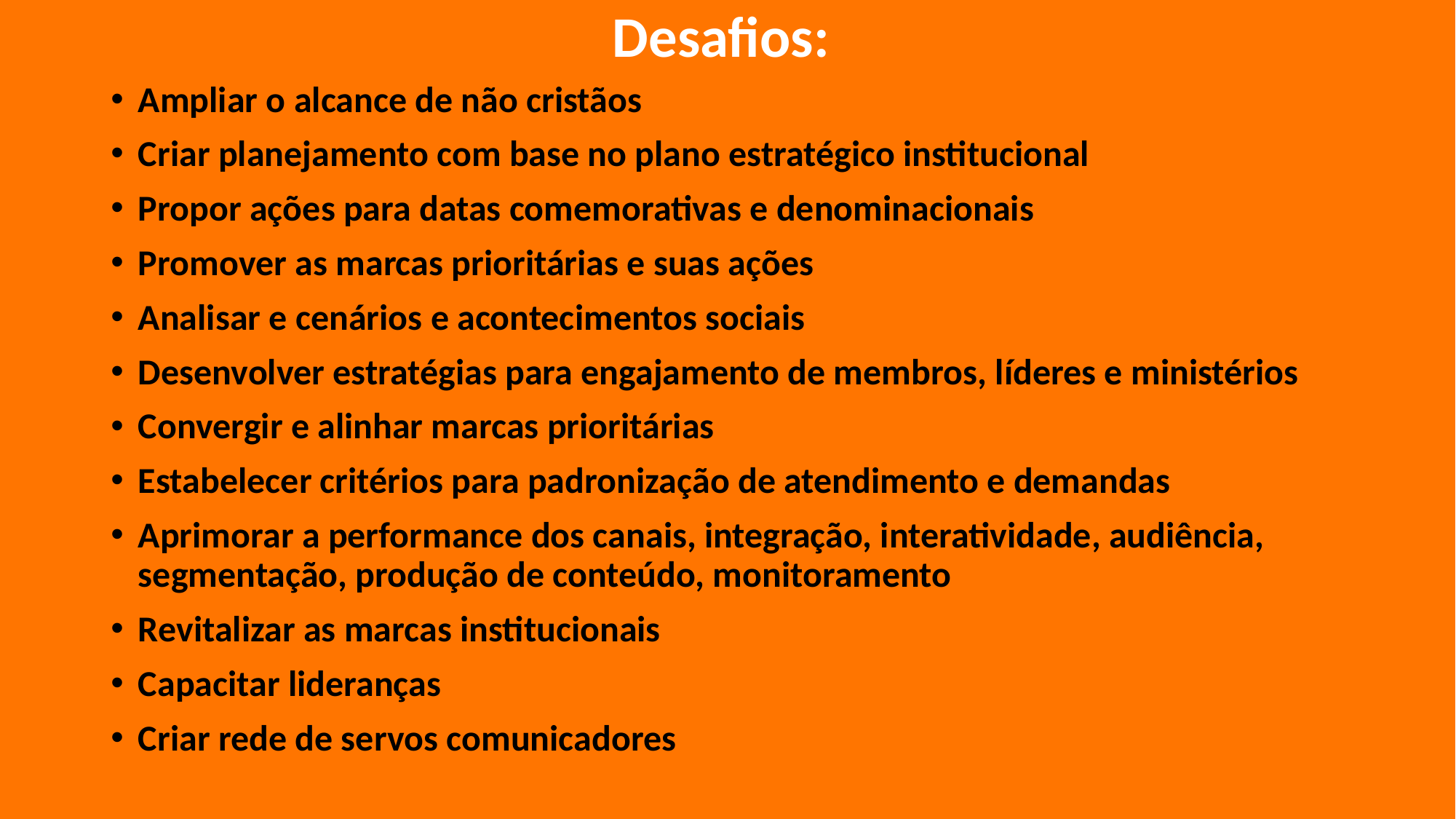

# Desafios:
Ampliar o alcance de não cristãos
Criar planejamento com base no plano estratégico institucional
Propor ações para datas comemorativas e denominacionais
Promover as marcas prioritárias e suas ações
Analisar e cenários e acontecimentos sociais
Desenvolver estratégias para engajamento de membros, líderes e ministérios
Convergir e alinhar marcas prioritárias
Estabelecer critérios para padronização de atendimento e demandas
Aprimorar a performance dos canais, integração, interatividade, audiência, segmentação, produção de conteúdo, monitoramento
Revitalizar as marcas institucionais
Capacitar lideranças
Criar rede de servos comunicadores